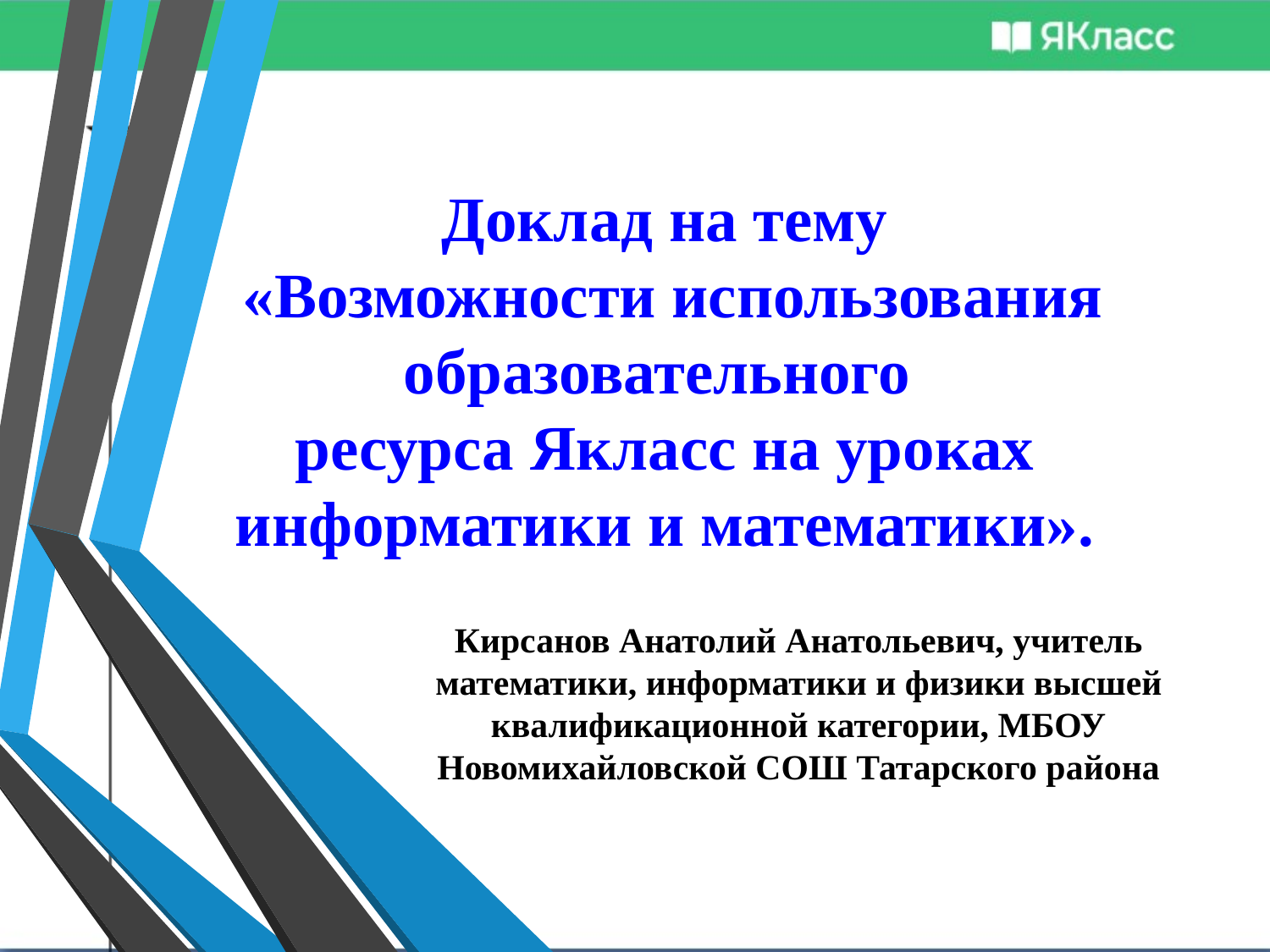

# Доклад на тему «Возможности использования образовательного ресурса Якласс на уроках информатики и математики».
Кирсанов Анатолий Анатольевич, учитель математики, информатики и физики высшей квалификационной категории, МБОУ Новомихайловской СОШ Татарского района